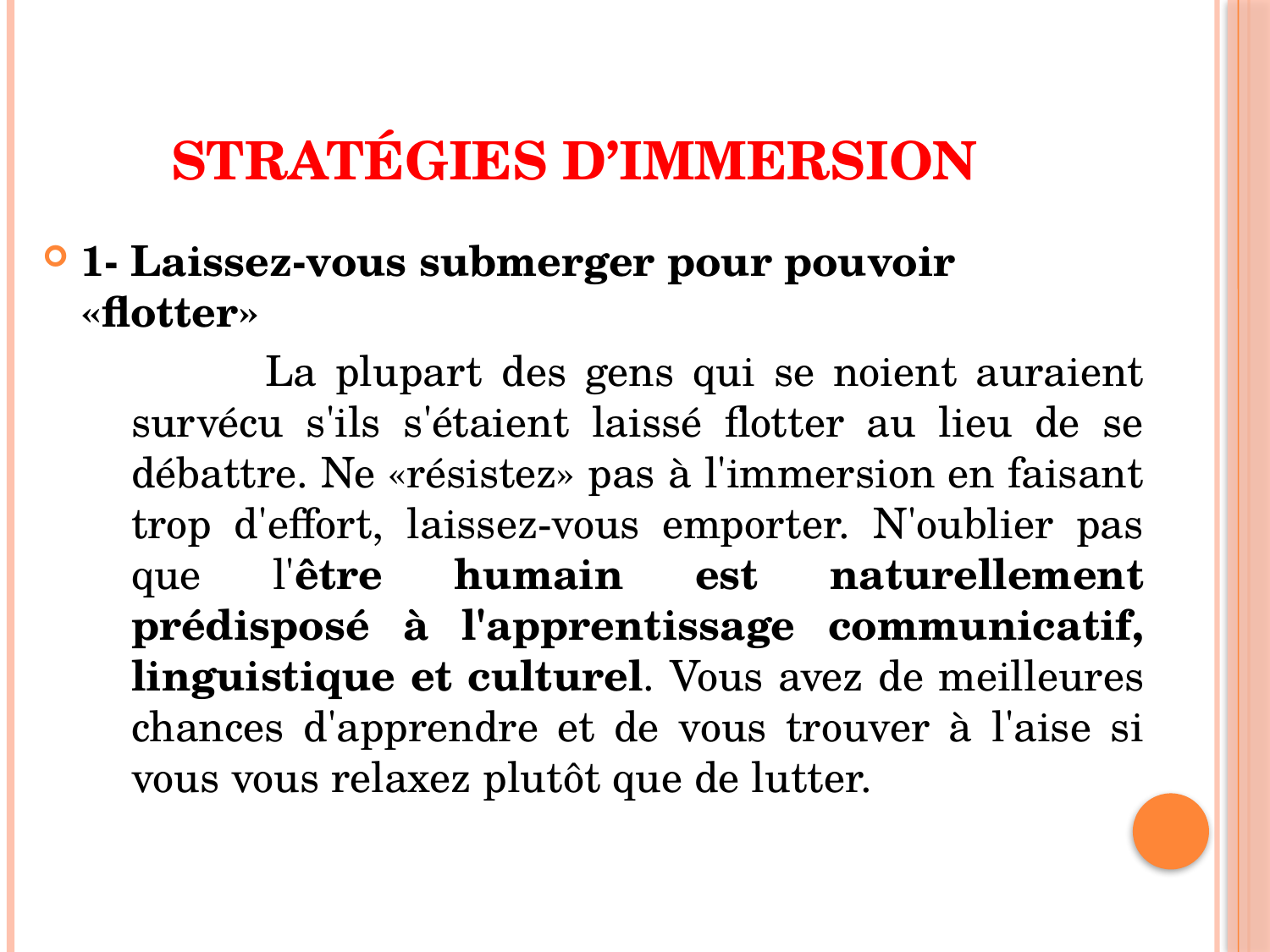

# Stratégies d’immersion
1- Laissez-vous submerger pour pouvoir «flotter»
          La plupart des gens qui se noient auraient survécu s'ils s'étaient laissé flotter au lieu de se débattre. Ne «résistez» pas à l'immersion en faisant trop d'effort, laissez-vous emporter. N'oublier pas que l'être humain est naturellement prédisposé à l'apprentissage communicatif, linguistique et culturel. Vous avez de meilleures chances d'apprendre et de vous trouver à l'aise si vous vous relaxez plutôt que de lutter.